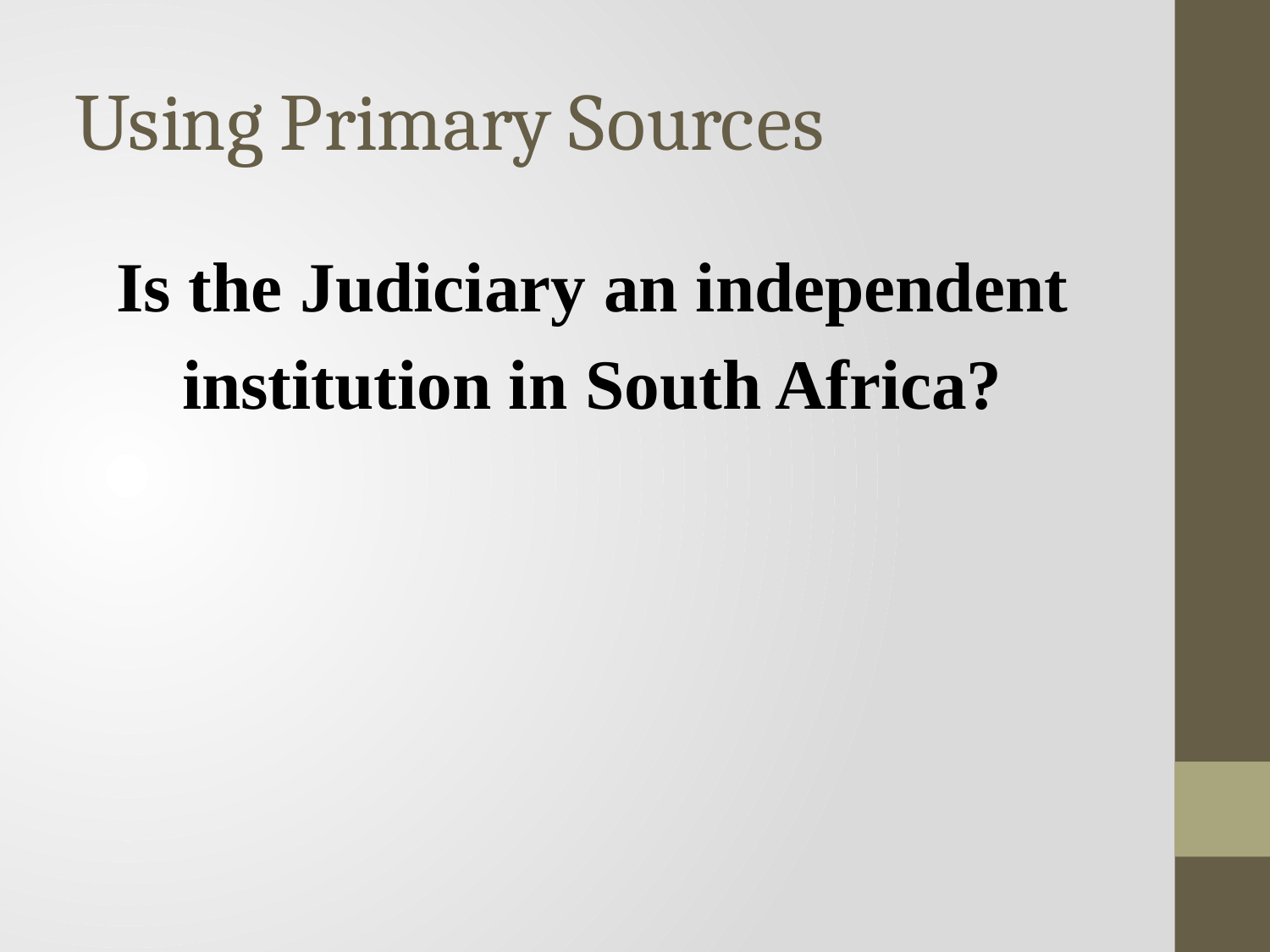

# Using Primary Sources
Is the Judiciary an independent institution in South Africa?